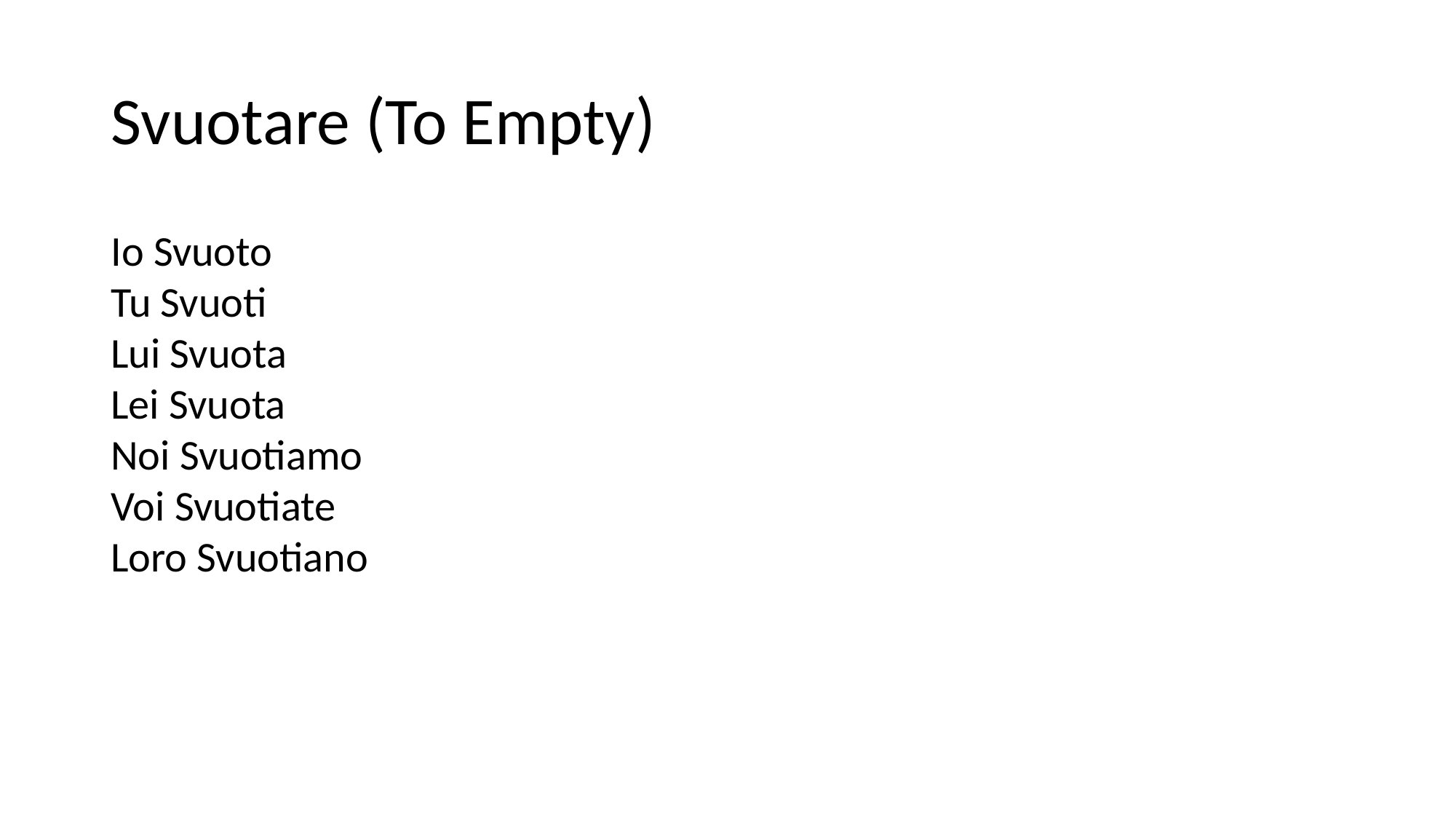

# Svuotare (To Empty)
Io Svuoto
Tu Svuoti
Lui Svuota
Lei Svuota
Noi Svuotiamo
Voi Svuotiate
Loro Svuotiano